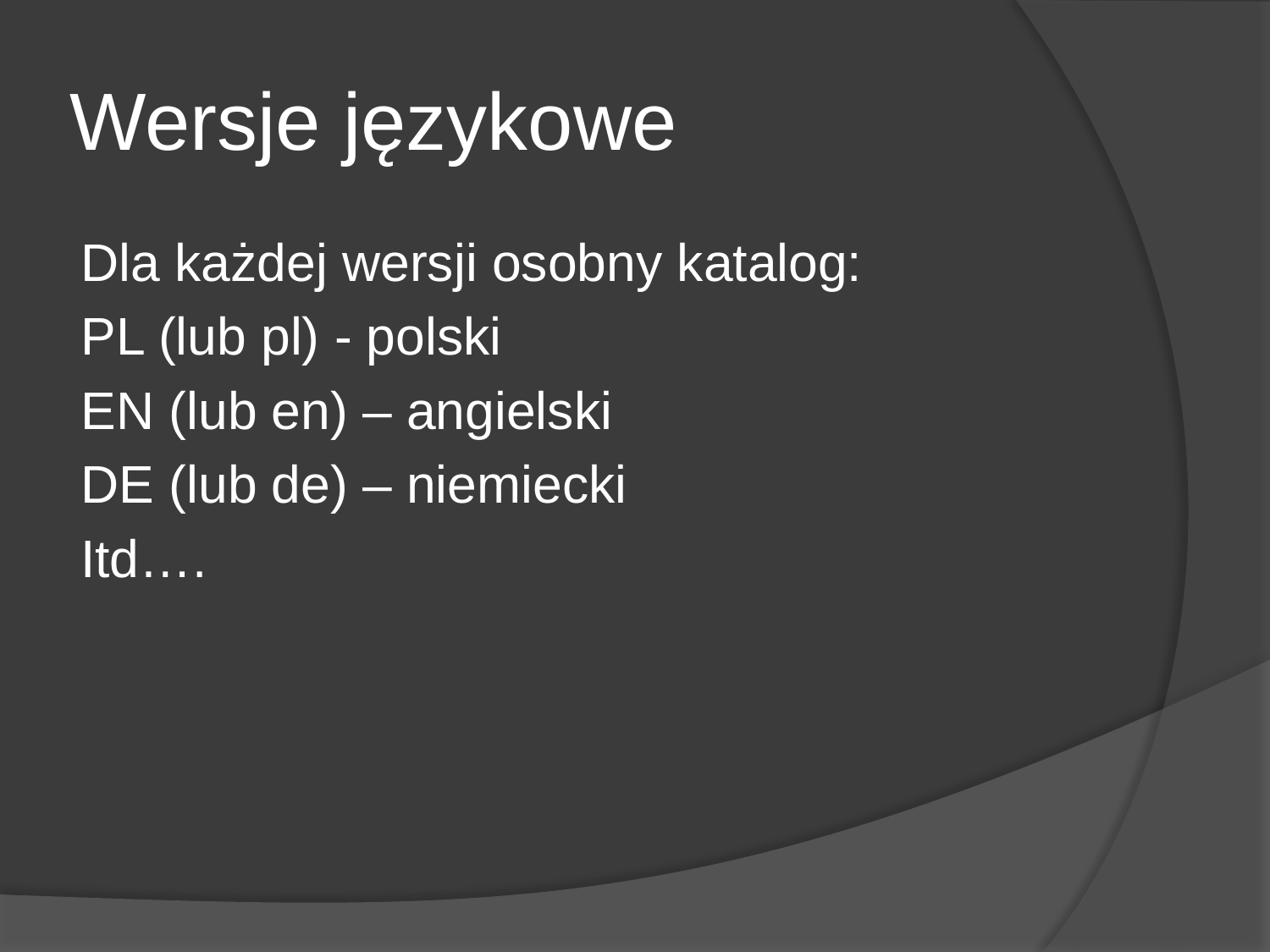

# Wersje językowe
Dla każdej wersji osobny katalog:
PL (lub pl) - polski
EN (lub en) – angielski
DE (lub de) – niemiecki
Itd….